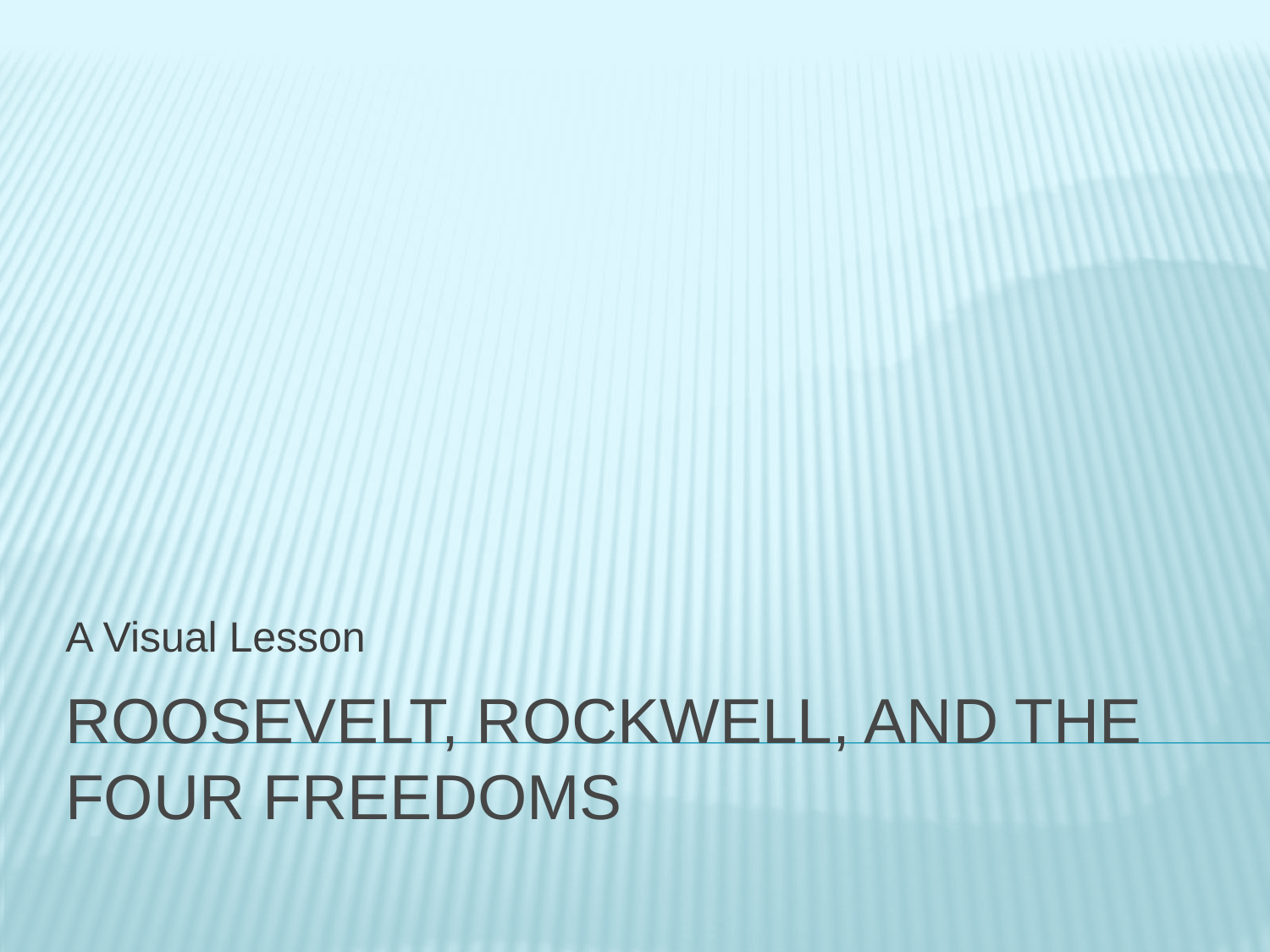

A Visual Lesson
# Roosevelt, rockwell, and the four freedoms